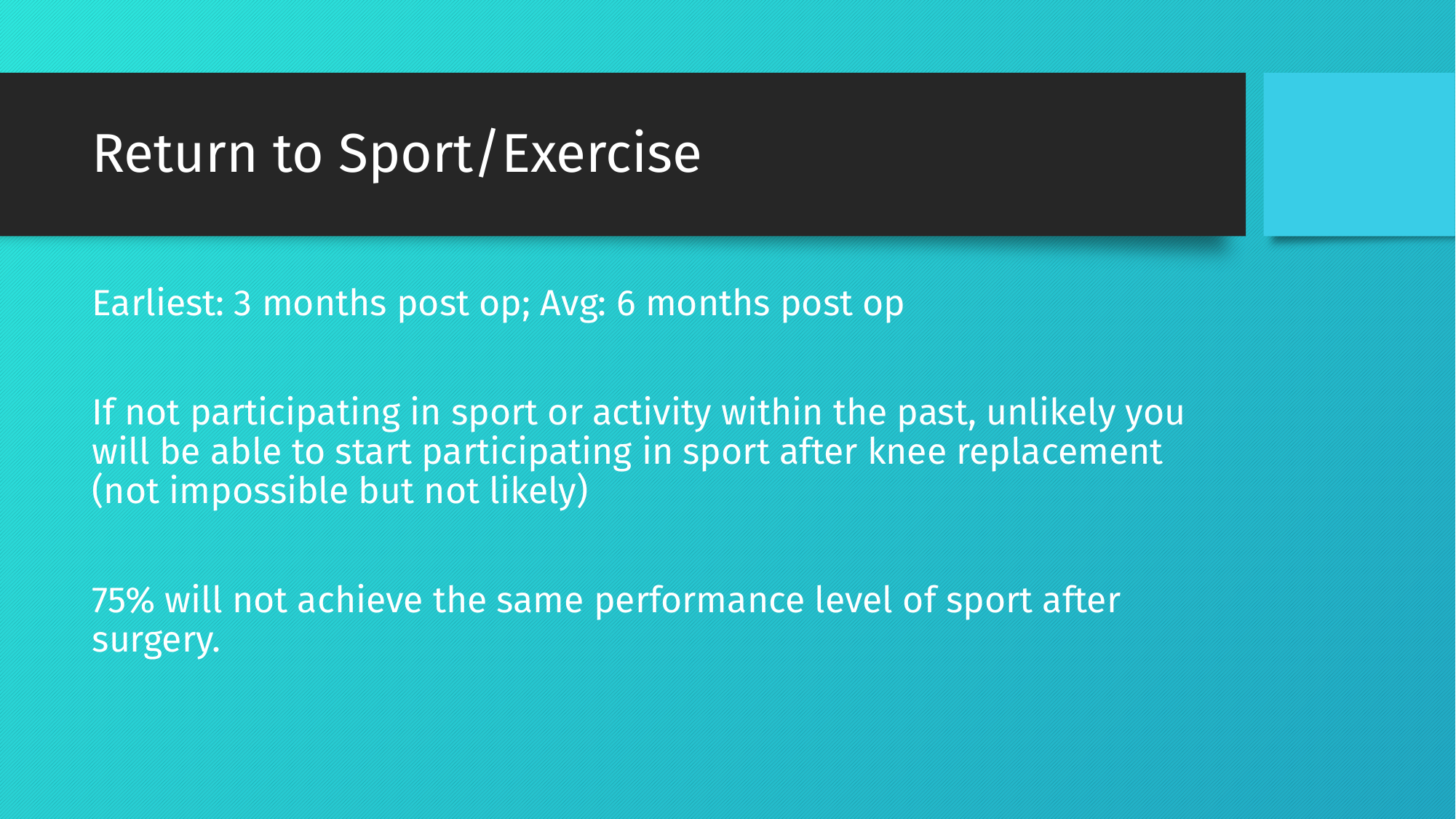

# Return to Sport/Exercise
Earliest: 3 months post op; Avg: 6 months post op

If not participating in sport or activity within the past, unlikely you will be able to start participating in sport after knee replacement (not impossible but not likely)

75% will not achieve the same performance level of sport after surgery.